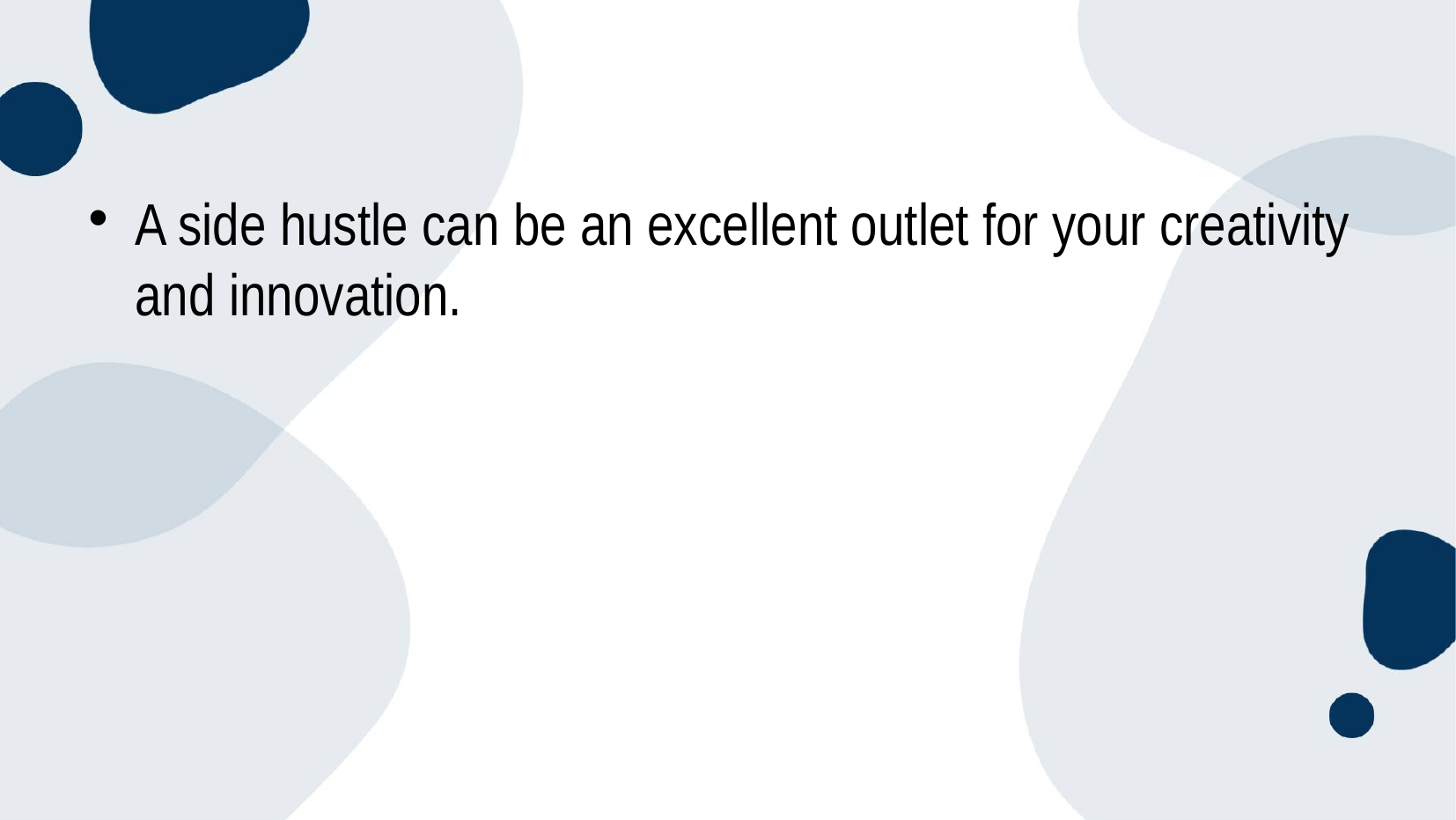

#
A side hustle can be an excellent outlet for your creativity and innovation.